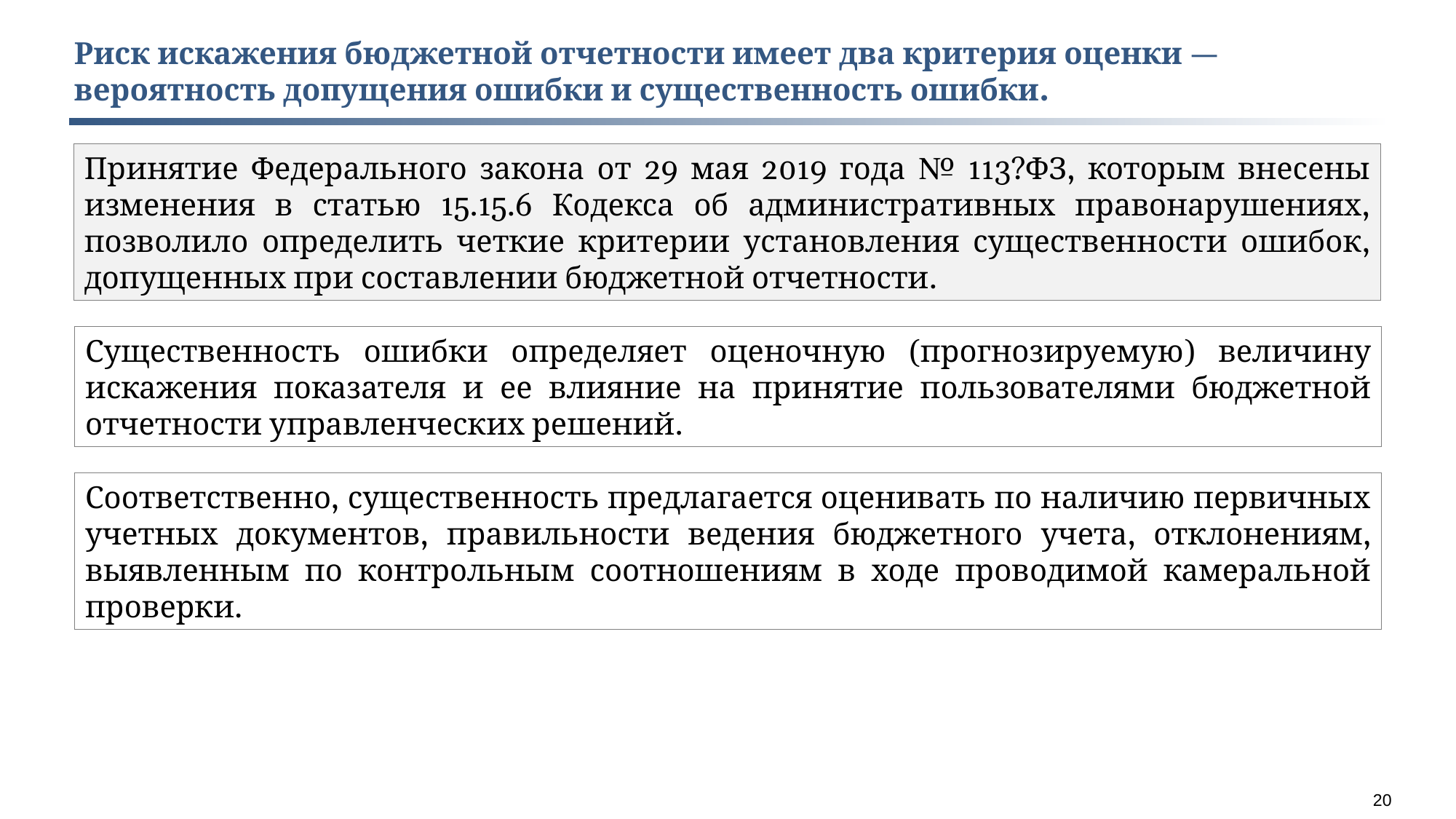

Риск искажения бюджетной отчетности имеет два критерия оценки — вероятность допущения ошибки и существенность ошибки.
Принятие Федерального закона от 29 мая 2019 года № 113?ФЗ, которым внесены изменения в статью 15.15.6 Кодекса об административных правонарушениях, позволило определить четкие критерии установления существенности ошибок, допущенных при составлении бюджетной отчетности.
Существенность ошибки определяет оценочную (прогнозируемую) величину искажения показателя и ее влияние на принятие пользователями бюджетной отчетности управленческих решений.
Соответственно, существенность предлагается оценивать по наличию первичных учетных документов, правильности ведения бюджетного учета, отклонениям, выявленным по контрольным соотношениям в ходе проводимой камеральной проверки.